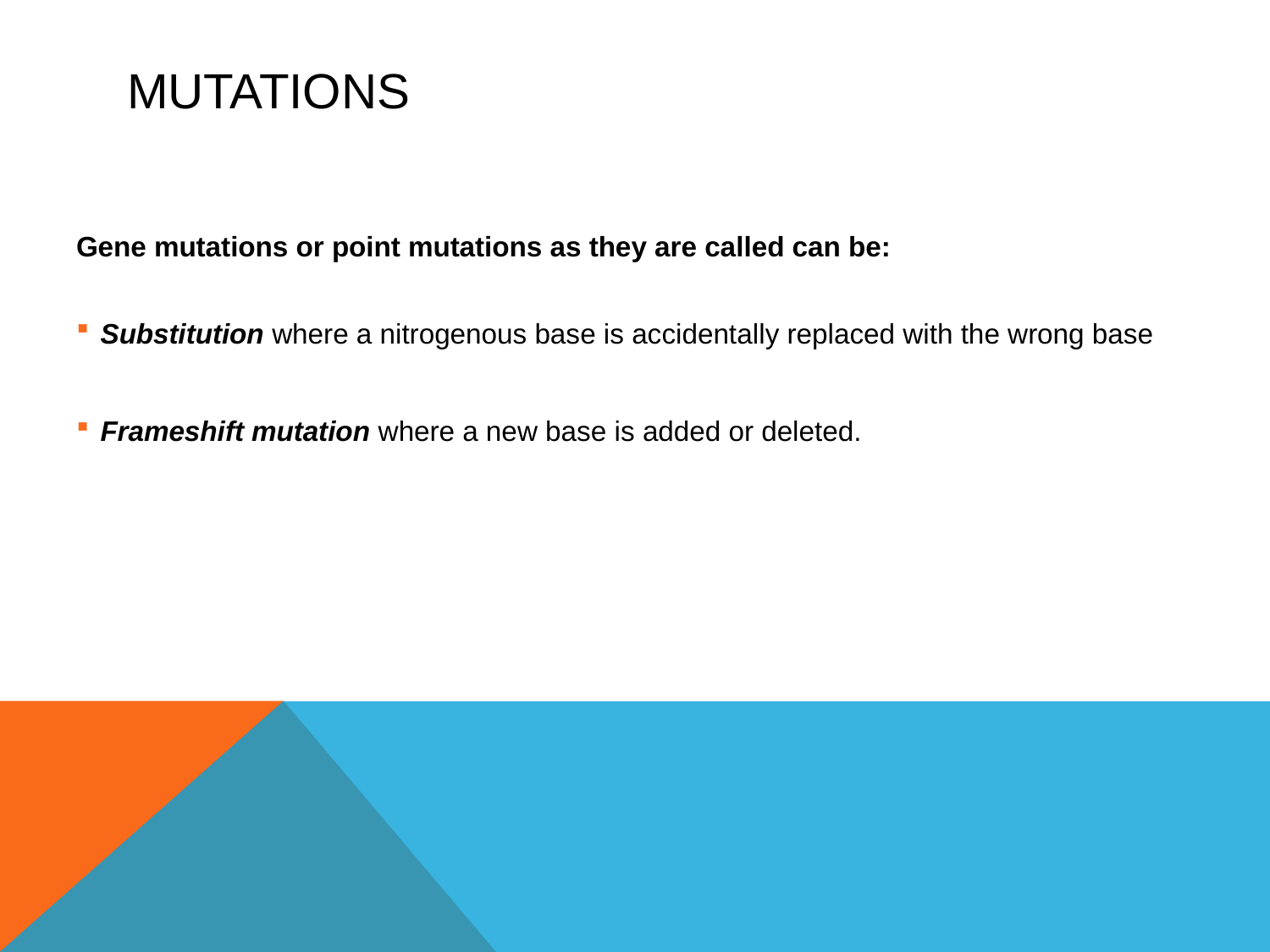

# Mutations
Gene mutations or point mutations as they are called can be:

Substitution where a nitrogenous base is accidentally replaced with the wrong base

Frameshift mutation where a new base is added or deleted.